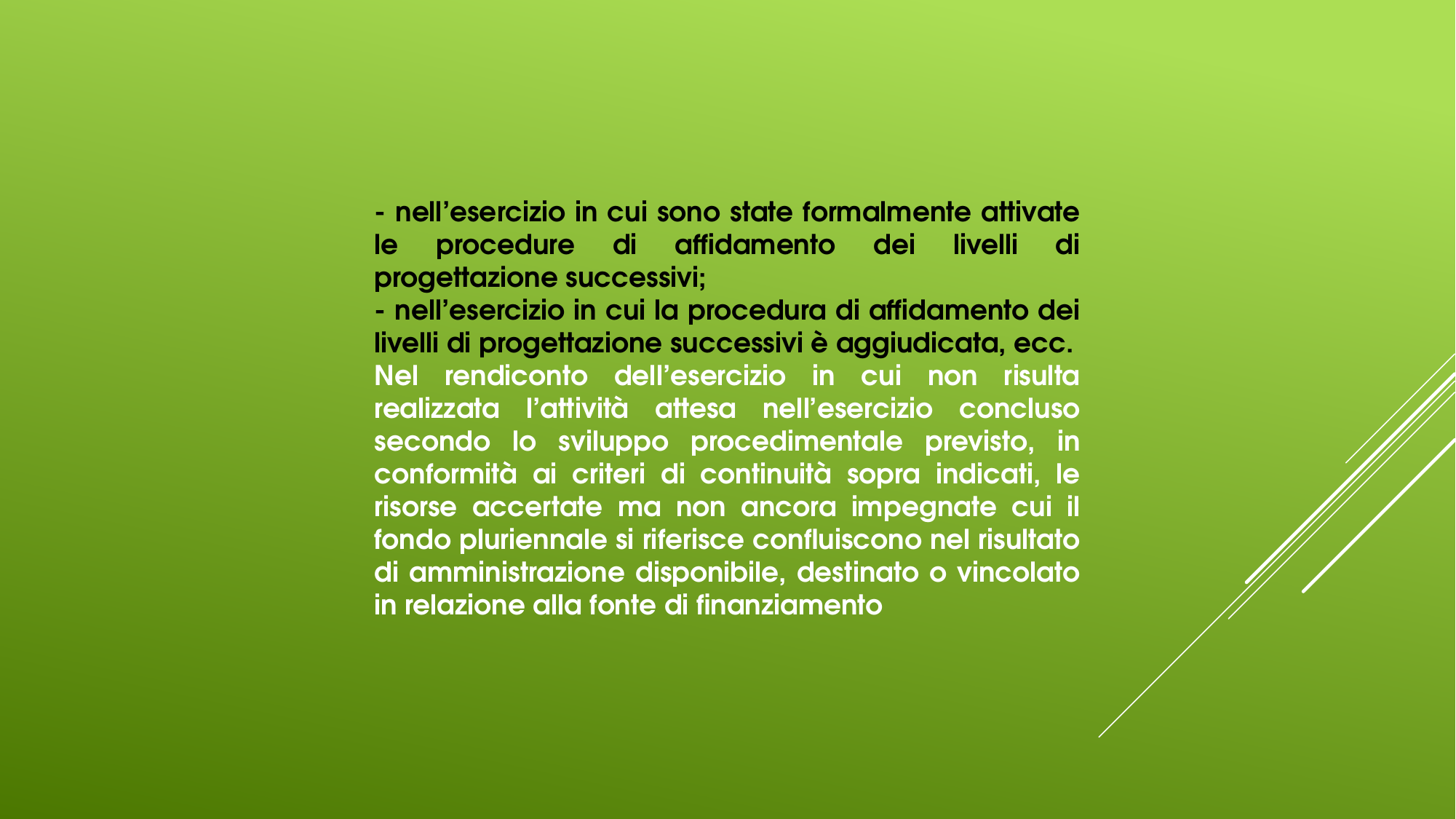

- nell’esercizio in cui sono state formalmente attivate le procedure di affidamento dei livelli di progettazione successivi;
- nell’esercizio in cui la procedura di affidamento dei livelli di progettazione successivi è aggiudicata, ecc.
Nel rendiconto dell’esercizio in cui non risulta realizzata l’attività attesa nell’esercizio concluso secondo lo sviluppo procedimentale previsto, in conformità ai criteri di continuità sopra indicati, le risorse accertate ma non ancora impegnate cui il fondo pluriennale si riferisce confluiscono nel risultato di amministrazione disponibile, destinato o vincolato in relazione alla fonte di finanziamento